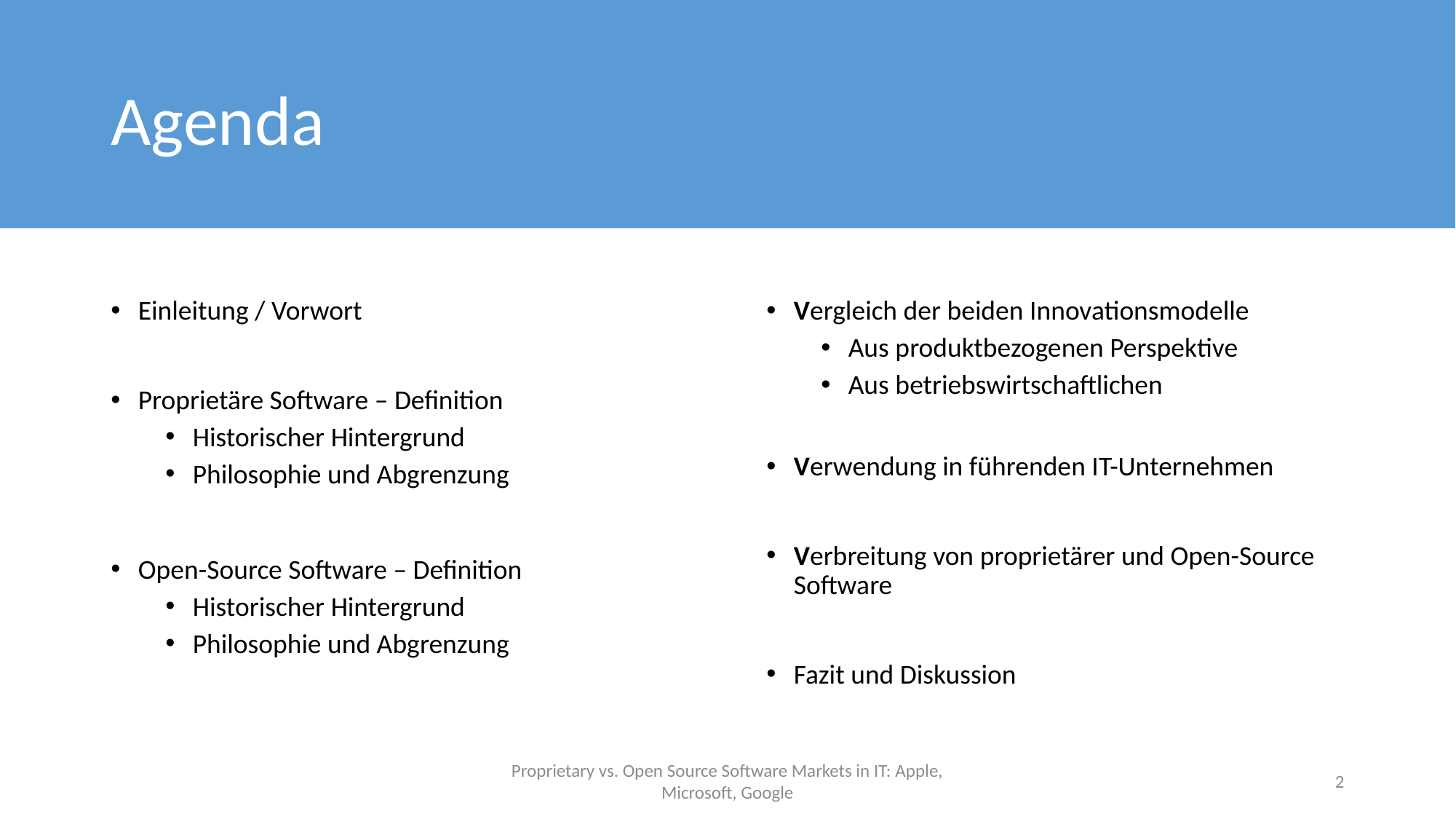

# Agenda
Einleitung / Vorwort

Proprietäre Software – Definition
Historischer Hintergrund
Philosophie und Abgrenzung

Open-Source Software – Definition
Historischer Hintergrund
Philosophie und Abgrenzung
Vergleich der beiden Innovationsmodelle
Aus produktbezogenen Perspektive
Aus betriebswirtschaftlichen

Verwendung in führenden IT-Unternehmen

Verbreitung von proprietärer und Open-Source Software

Fazit und Diskussion

Proprietary vs. Open Source Software Markets in IT: Apple, Microsoft, Google
2